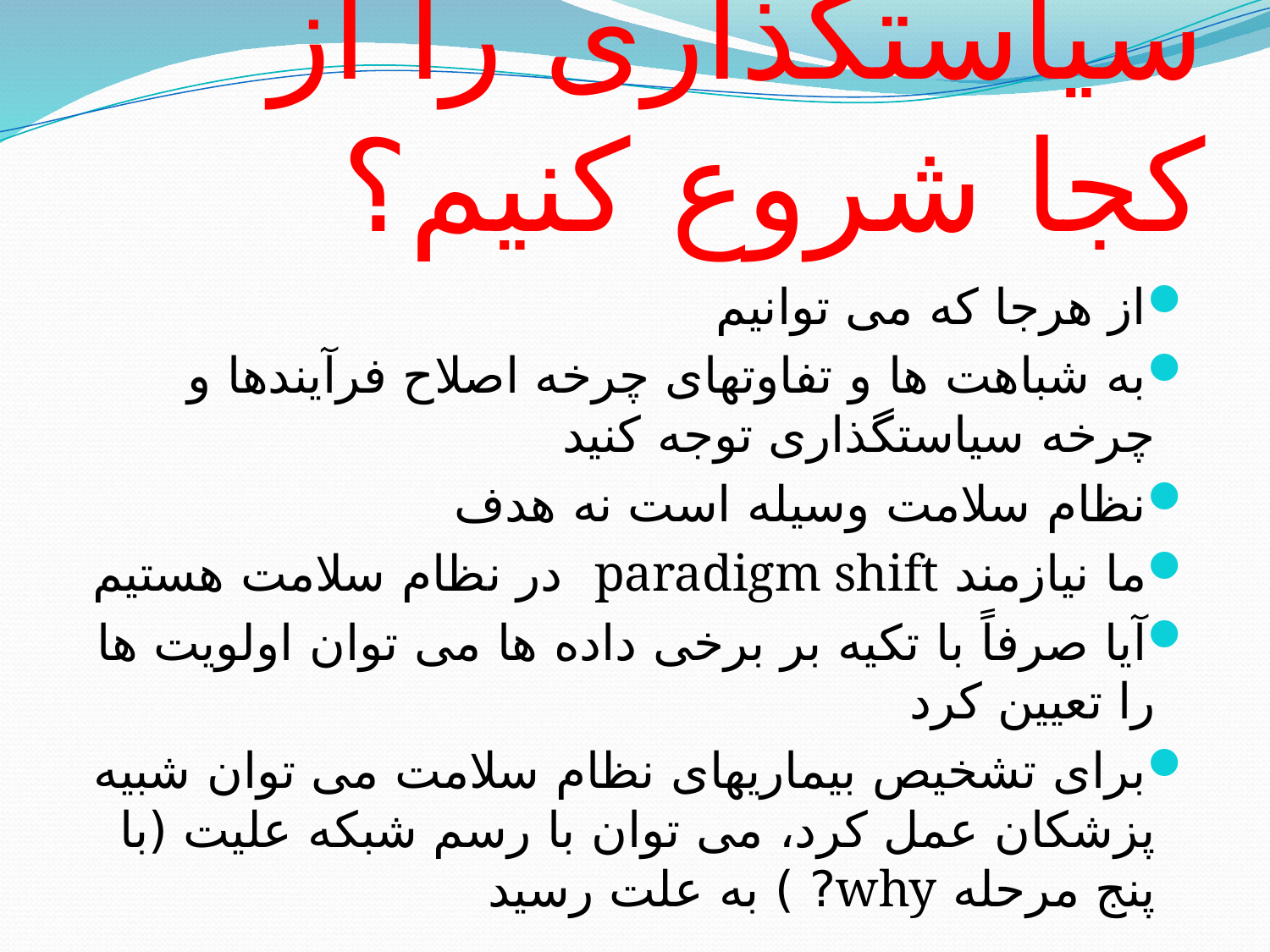

# اصلاحات و سیاستگذاری را از کجا شروع کنیم؟
از هرجا که می توانیم
به شباهت ها و تفاوتهای چرخه اصلاح فرآیندها و چرخه سیاستگذاری توجه کنید
نظام سلامت وسیله است نه هدف
ما نیازمند paradigm shift  در نظام سلامت هستیم
آیا صرفاً با تکیه بر برخی داده ها می توان اولویت ها را تعیین کرد
برای تشخیص بیماریهای نظام سلامت می توان شبیه پزشکان عمل کرد، می توان با رسم شبکه علیت (با پنج مرحله why? ) به علت رسید